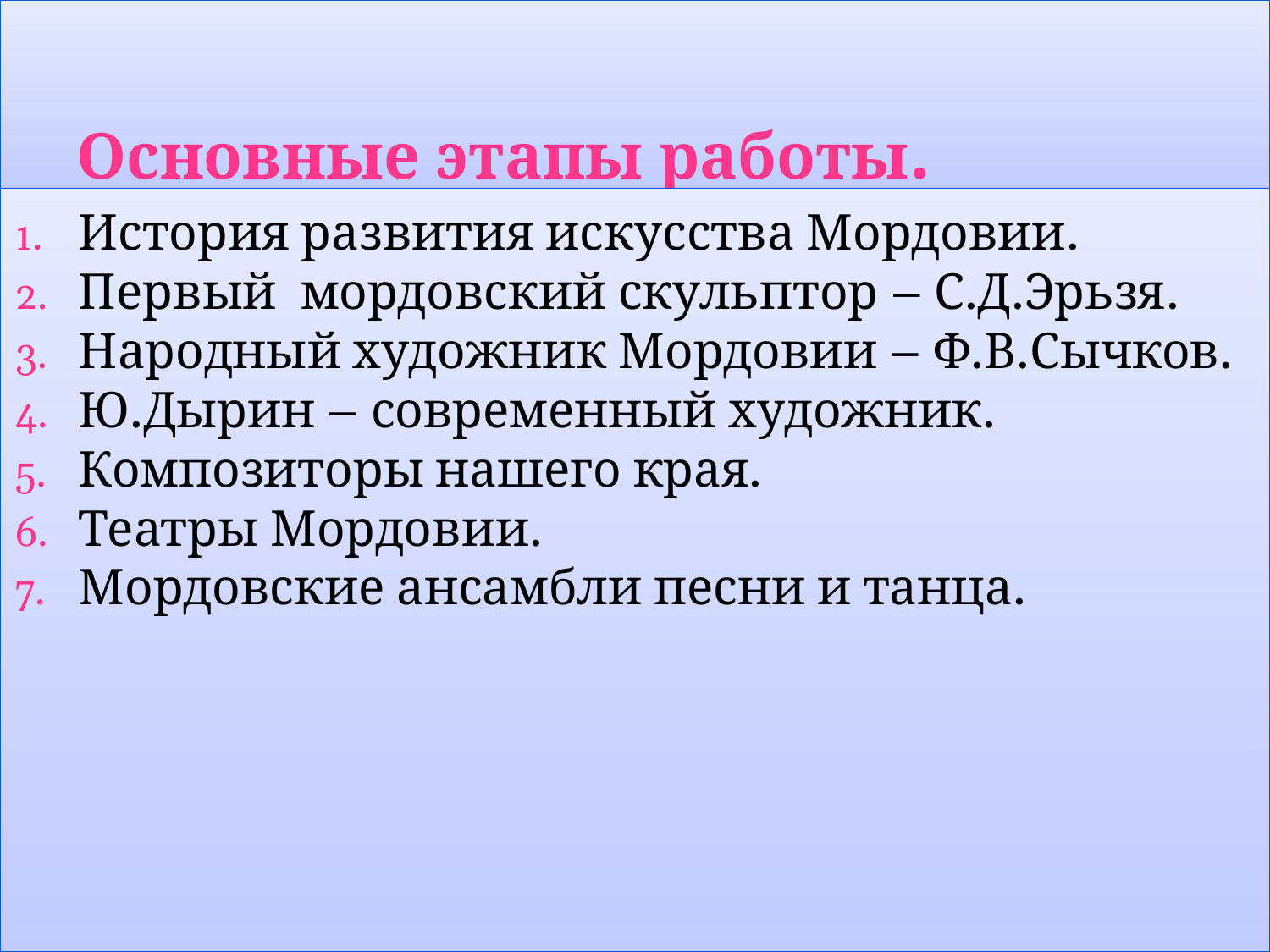

# Основные этапы работы.
История развития искусства Мордовии.
Первый  мордовский скульптор – С.Д.Эрьзя.
Народный художник Мордовии – Ф.В.Сычков.
Ю.Дырин – современный художник.
Композиторы нашего края.
Театры Мордовии.
Мордовские ансамбли песни и танца.